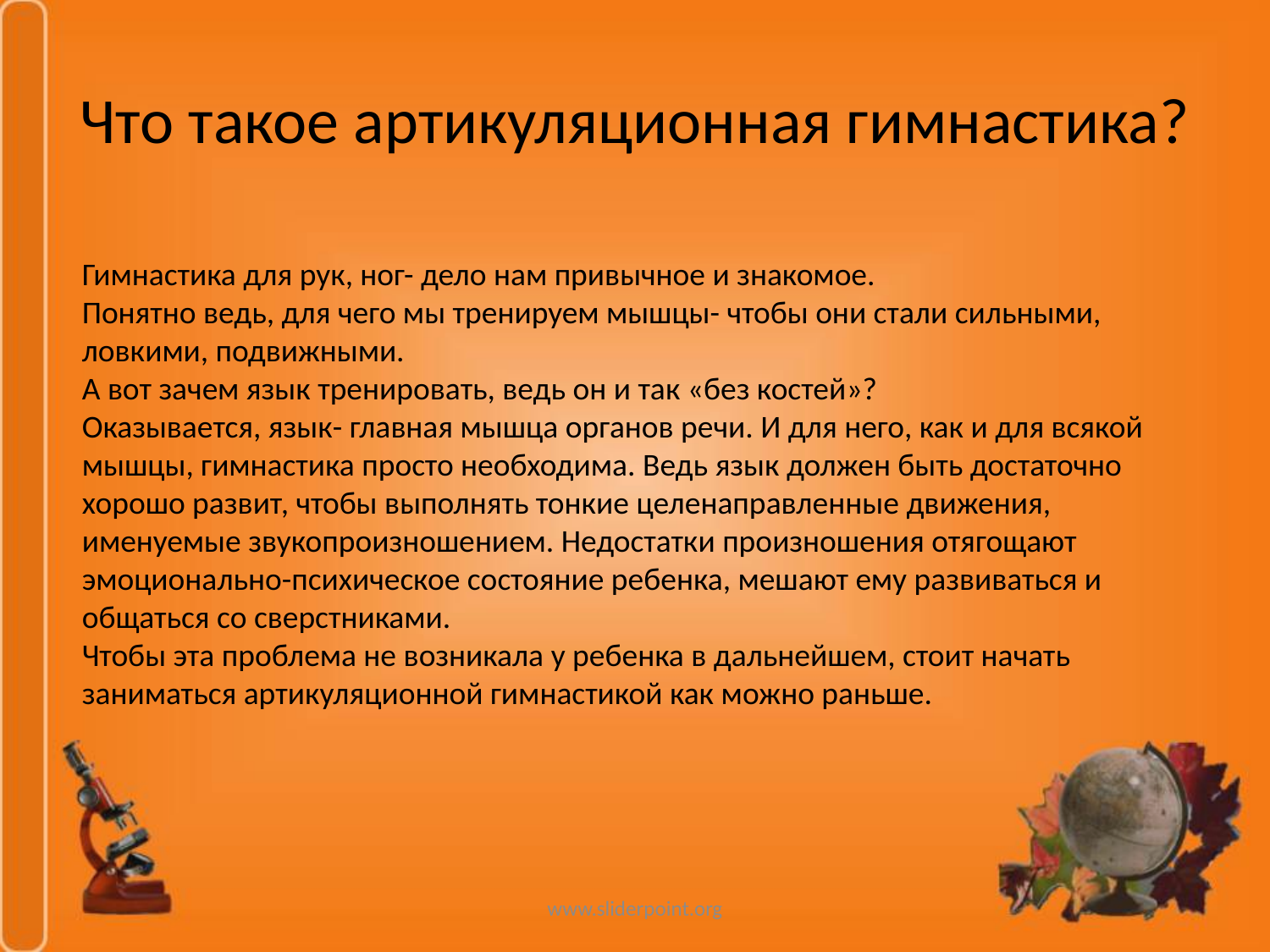

# Что такое артикуляционная гимнастика?
Гимнастика для рук, ног- дело нам привычное и знакомое.
Понятно ведь, для чего мы тренируем мышцы- чтобы они стали сильными, ловкими, подвижными.
А вот зачем язык тренировать, ведь он и так «без костей»?
Оказывается, язык- главная мышца органов речи. И для него, как и для всякой мышцы, гимнастика просто необходима. Ведь язык должен быть достаточно хорошо развит, чтобы выполнять тонкие целенаправленные движения, именуемые звукопроизношением. Недостатки произношения отягощают эмоционально-психическое состояние ребенка, мешают ему развиваться и общаться со сверстниками.
Чтобы эта проблема не возникала у ребенка в дальнейшем, стоит начать заниматься артикуляционной гимнастикой как можно раньше.
www.sliderpoint.org